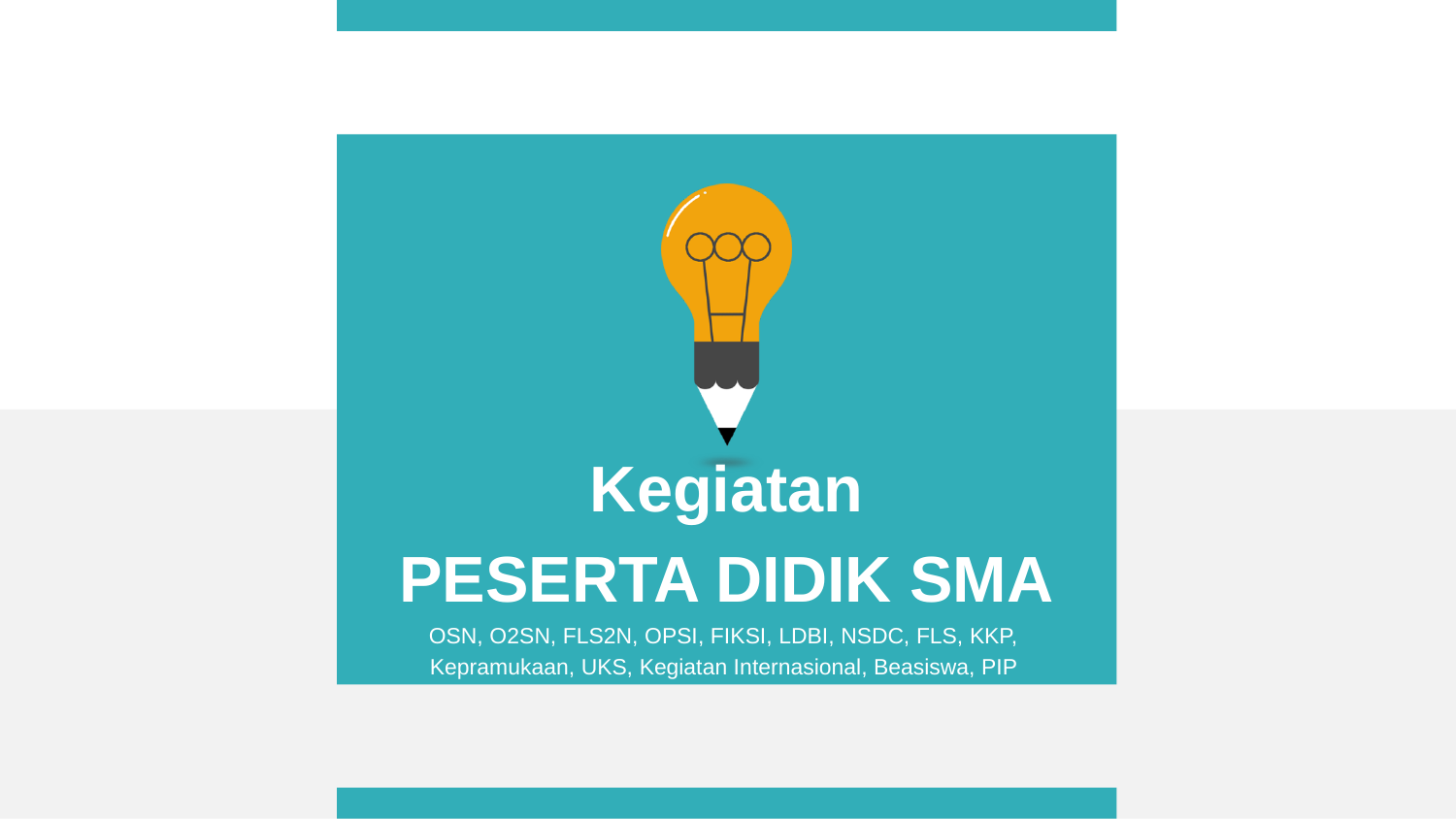

rizal.alfian@kemdikbud.go.id
Kegiatan
PESERTA DIDIK SMA
OSN, O2SN, FLS2N, OPSI, FIKSI, LDBI, NSDC, FLS, KKP,
Kepramukaan, UKS, Kegiatan Internasional, Beasiswa, PIP